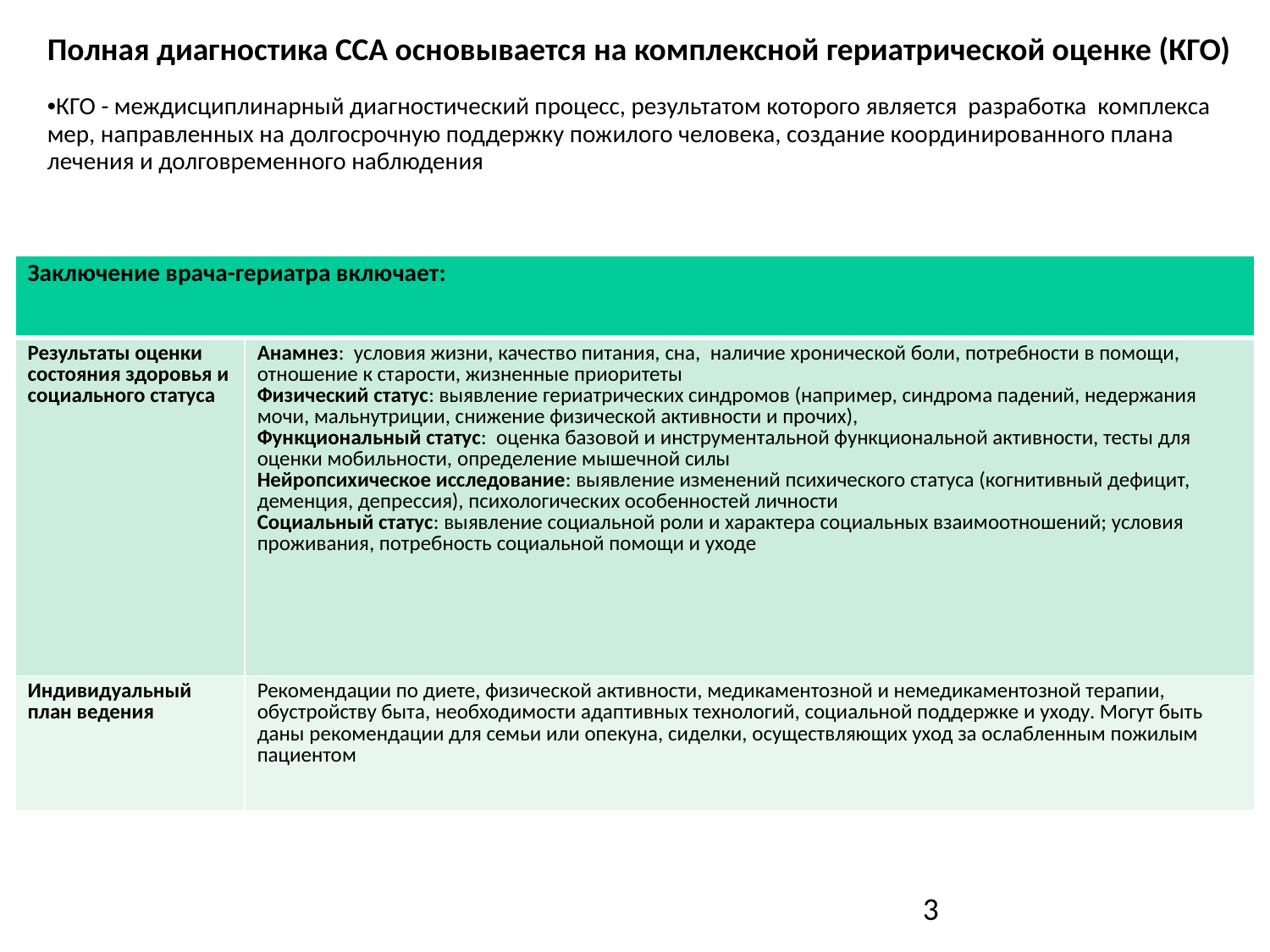

Полная диагностика ССА основывается на комплексной гериатрической оценке (КГО)
КГО - междисциплинарный диагностический процесс, результатом которого является  разработка  комплекса мер, направленных на долгосрочную поддержку пожилого человека, создание координированного плана лечения и долговременного наблюдения
| Заключение врача-гериатра включает: |  |
| --- | --- |
| Результаты оценки состояния здоровья и социального статуса | Анамнез: условия жизни, качество питания, сна, наличие хронической боли, потребности в помощи, отношение к старости, жизненные приоритеты Физический статус: выявление гериатрических синдромов (например, синдрома падений, недержания мочи, мальнутриции, снижение физической активности и прочих), Функциональный статус: оценка базовой и инструментальной функциональной активности, тесты для оценки мобильности, определение мышечной силы Нейропсихическое исследование: выявление изменений психического статуса (когнитивный дефицит, деменция, депрессия), психологических особенностей личности Социальный статус: выявление социальной роли и характера социальных взаимоотношений; условия проживания, потребность социальной помощи и уходе |
| Индивидуальный план ведения | Рекомендации по диете, физической активности, медикаментозной и немедикаментозной терапии, обустройству быта, необходимости адаптивных технологий, социальной поддержке и уходу. Могут быть даны рекомендации для семьи или опекуна, сиделки, осуществляющих уход за ослабленным пожилым пациентом |
3